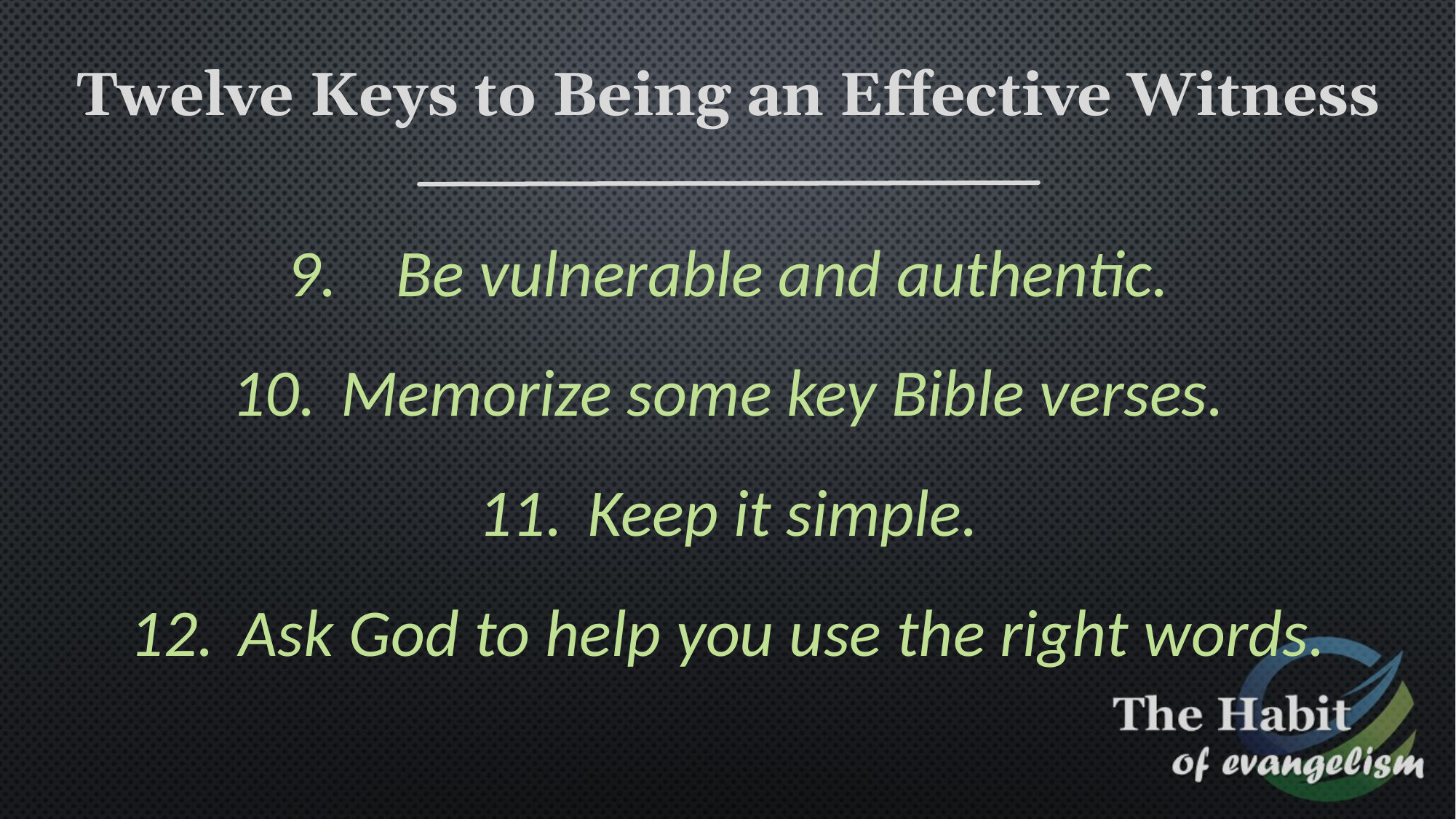

Twelve Keys to Being an Effective Witness
Be vulnerable and authentic.
Memorize some key Bible verses.
Keep it simple.
Ask God to help you use the right words.